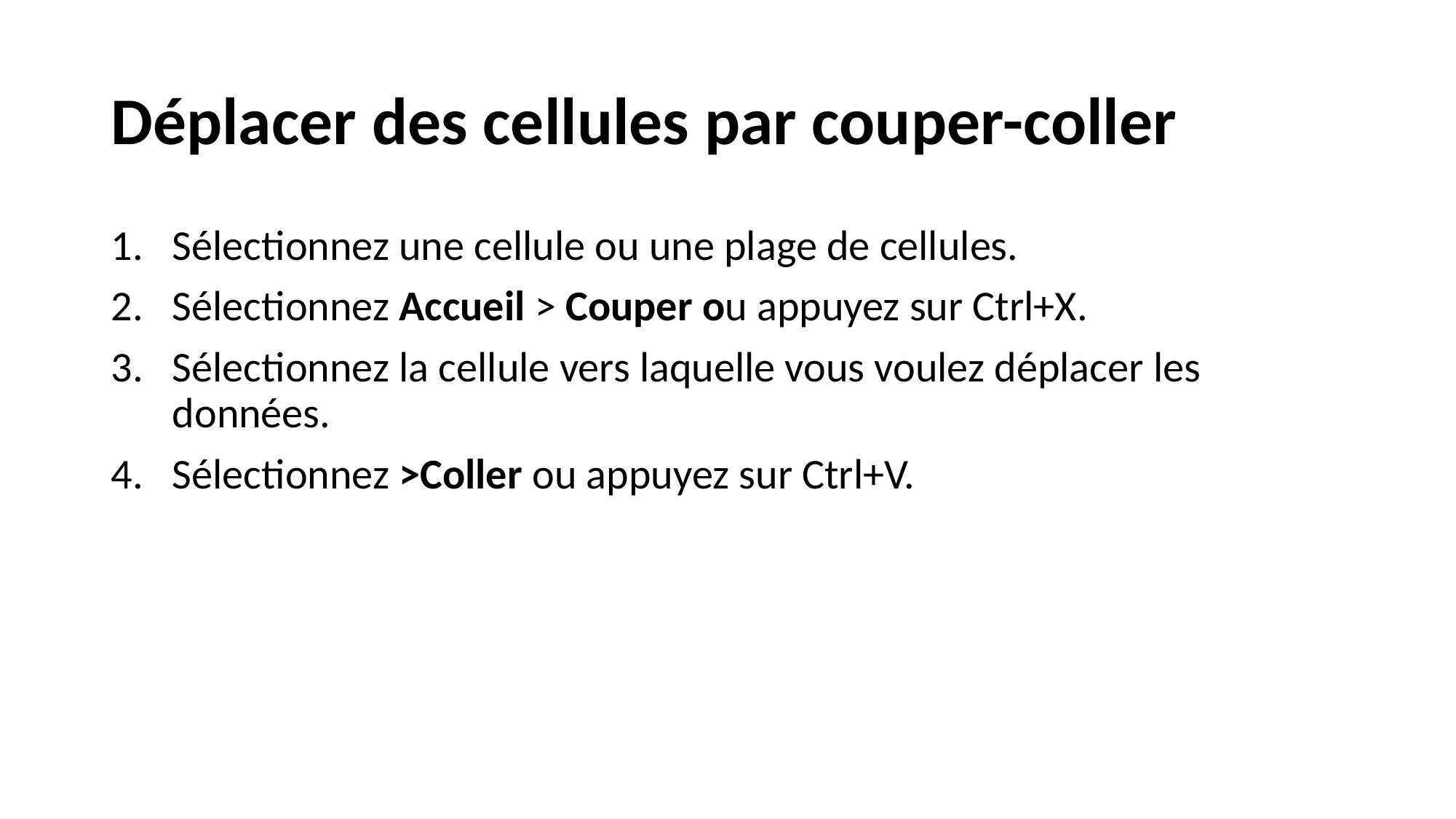

# Déplacer des cellules par couper-coller
Sélectionnez une cellule ou une plage de cellules.
Sélectionnez Accueil > Couper ou appuyez sur Ctrl+X.
Sélectionnez la cellule vers laquelle vous voulez déplacer les données.
Sélectionnez >Coller ou appuyez sur Ctrl+V.